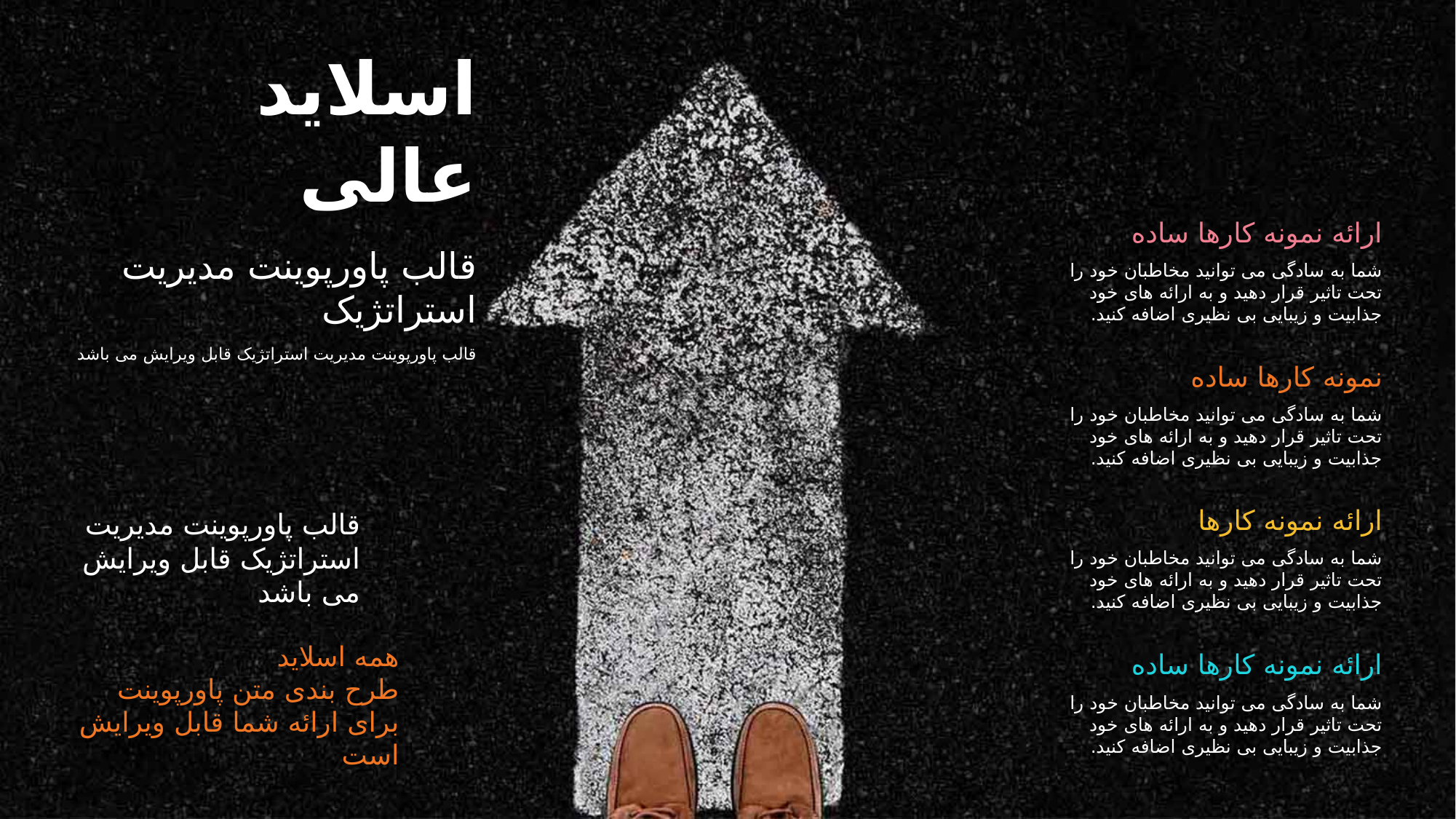

اسلاید عالی
قالب پاورپوینت مدیریت استراتژیک
قالب پاورپوینت مدیریت استراتژیک قابل ویرایش می باشد
ارائه نمونه کارها ساده
شما به سادگی می توانید مخاطبان خود را تحت تاثیر قرار دهید و به ارائه های خود جذابیت و زیبایی بی نظیری اضافه کنید.
نمونه کارها ساده
شما به سادگی می توانید مخاطبان خود را تحت تاثیر قرار دهید و به ارائه های خود جذابیت و زیبایی بی نظیری اضافه کنید.
ارائه نمونه کارها
شما به سادگی می توانید مخاطبان خود را تحت تاثیر قرار دهید و به ارائه های خود جذابیت و زیبایی بی نظیری اضافه کنید.
ارائه نمونه کارها ساده
شما به سادگی می توانید مخاطبان خود را تحت تاثیر قرار دهید و به ارائه های خود جذابیت و زیبایی بی نظیری اضافه کنید.
قالب پاورپوینت مدیریت استراتژیک قابل ویرایش می باشد
همه اسلاید
طرح بندی متن پاورپوینت
برای ارائه شما قابل ویرایش است